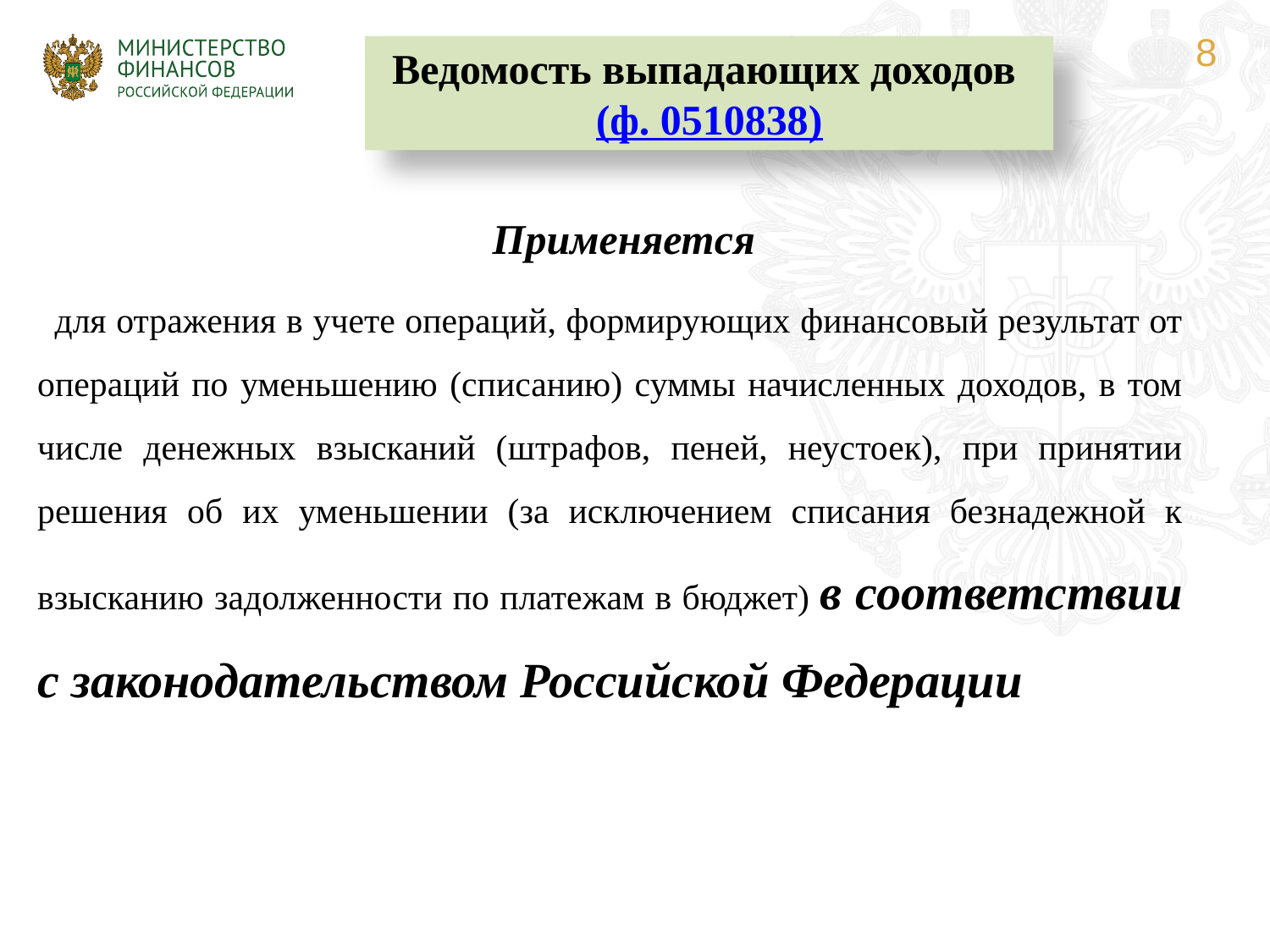

Ведомость выпадающих доходов (ф. 0510838)
Применяется
  для отражения в учете операций, формирующих финансовый результат от операций по уменьшению (списанию) суммы начисленных доходов, в том числе денежных взысканий (штрафов, пеней, неустоек), при принятии решения об их уменьшении (за исключением списания безнадежной к взысканию задолженности по платежам в бюджет) в соответствии с законодательством Российской Федерации